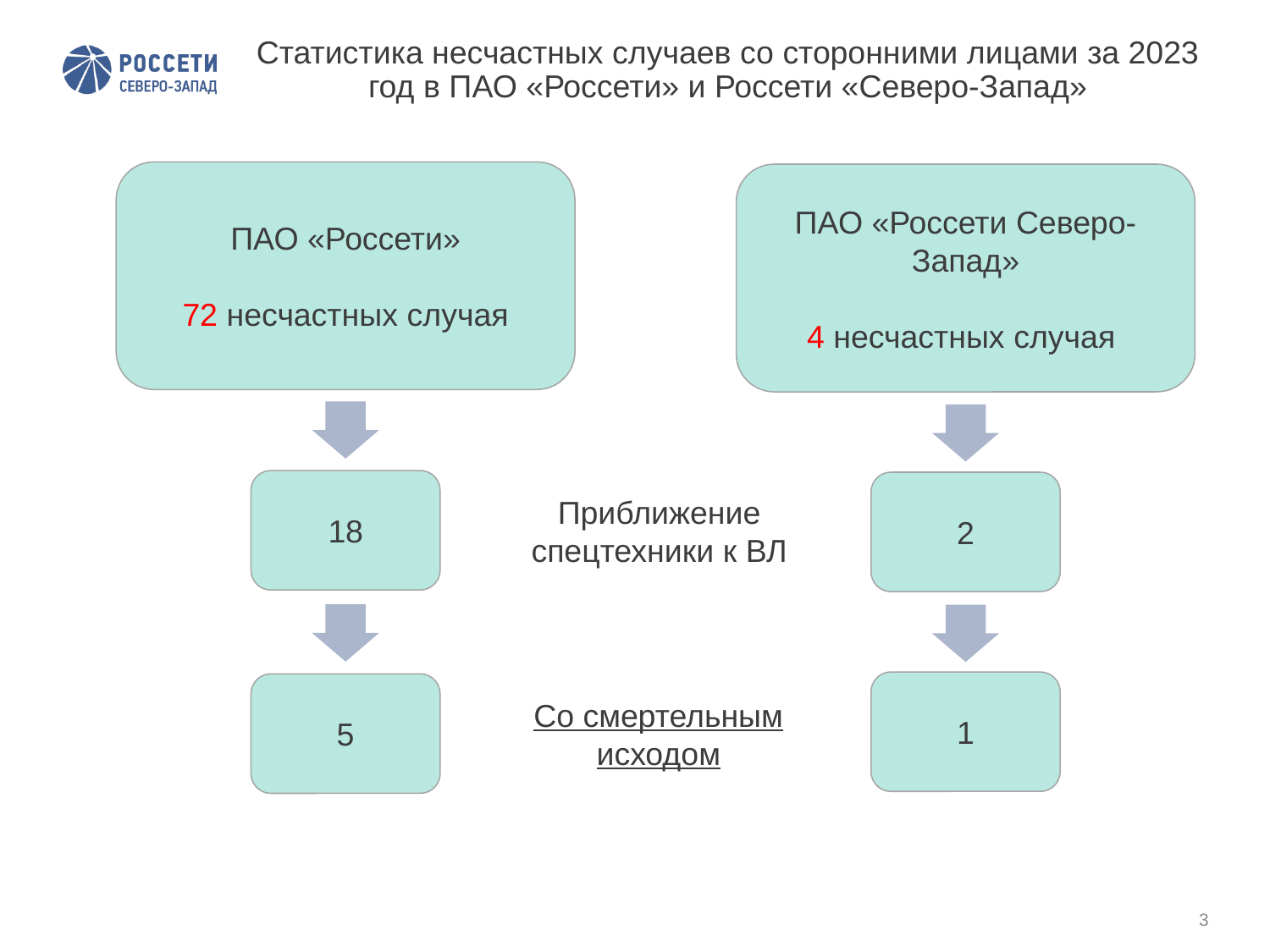

# Статистика несчастных случаев со сторонними лицами за 2023 год в ПАО «Россети» и Россети «Северо-Запад»
ПАО «Россети»

72 несчастных случая
ПАО «Россети Северо-Запад»

4 несчастных случая

18
2
Приближение спецтехники к ВЛ

1
5
Со смертельным исходом